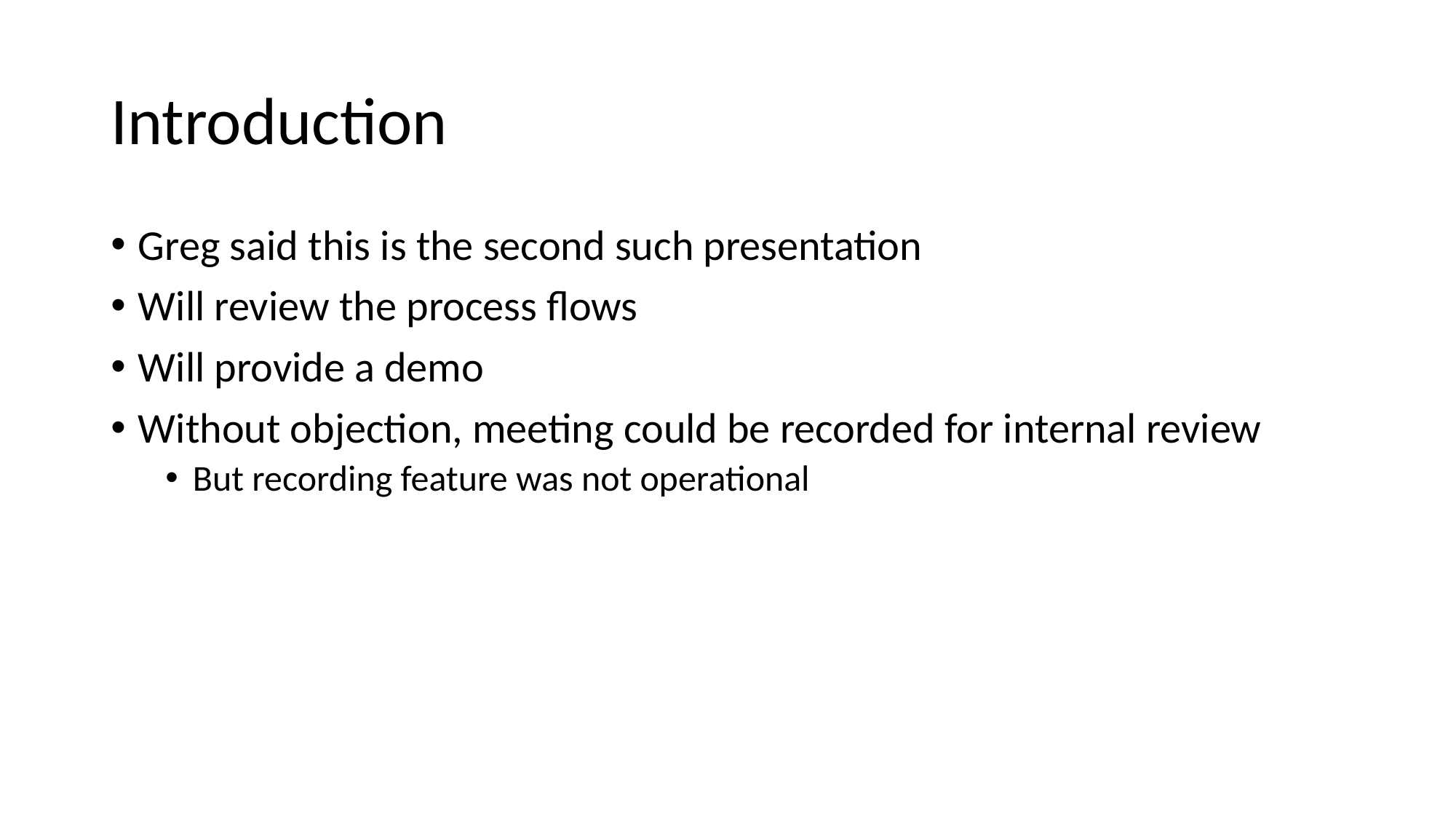

# Introduction
Greg said this is the second such presentation
Will review the process flows
Will provide a demo
Without objection, meeting could be recorded for internal review
But recording feature was not operational